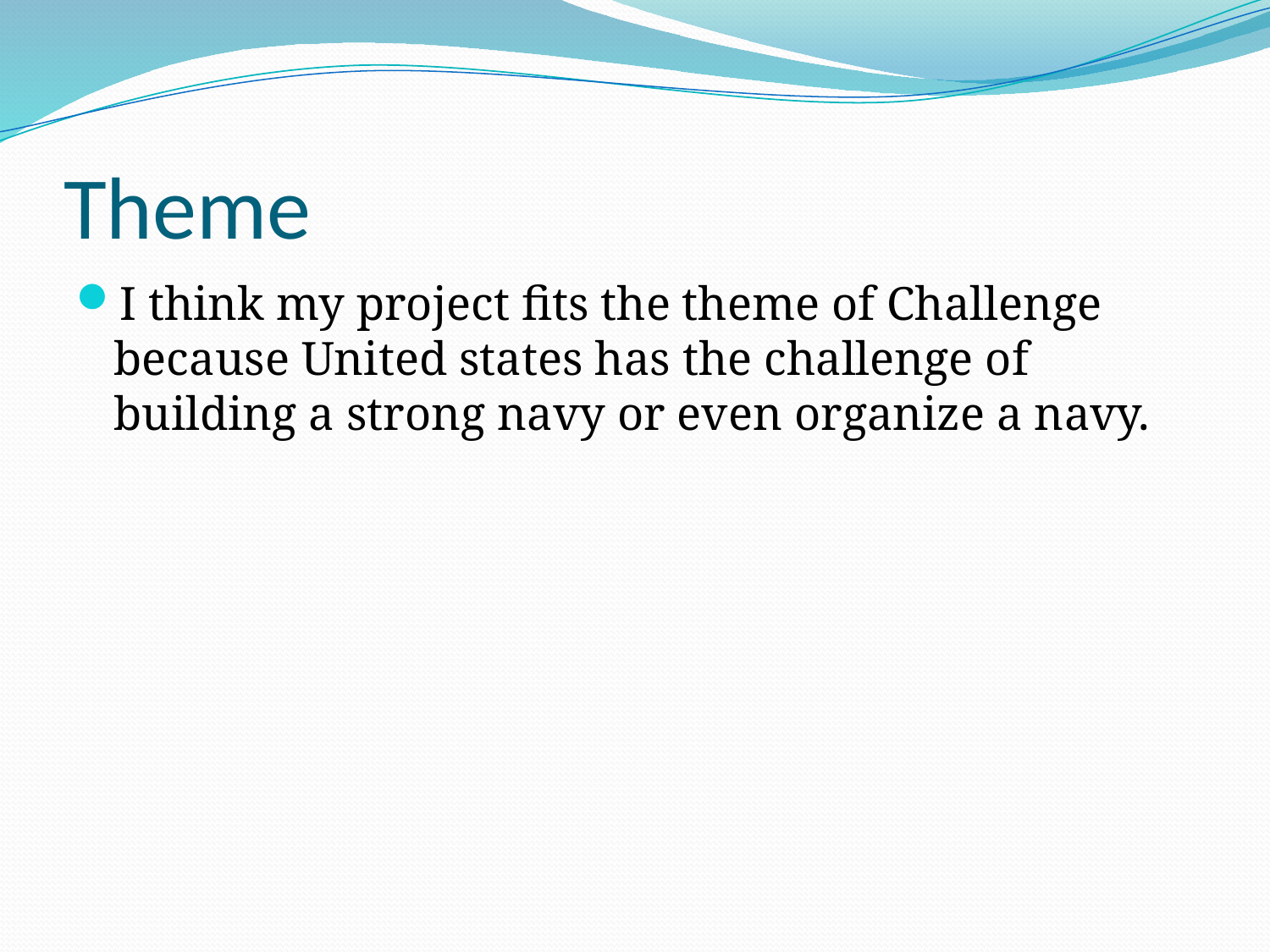

# Theme
I think my project fits the theme of Challenge because United states has the challenge of building a strong navy or even organize a navy.